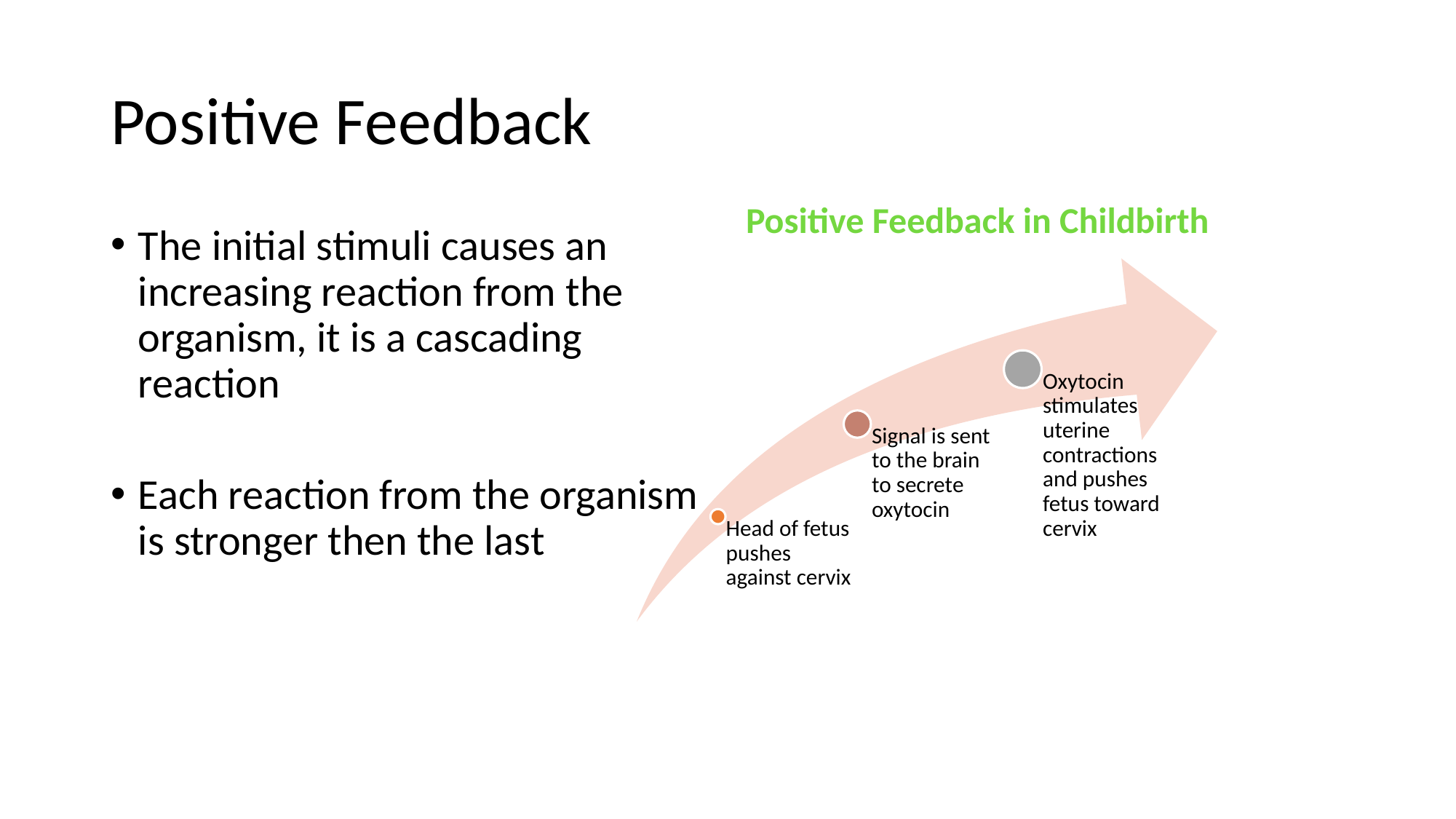

# Positive Feedback
Head of fetus pushes against cervix
Signal is sent to the brain to secrete oxytocin
Oxytocin stimulates uterine contractions and pushes fetus toward cervix
Positive Feedback in Childbirth
The initial stimuli causes an increasing reaction from the organism, it is a cascading reaction
Each reaction from the organism is stronger then the last